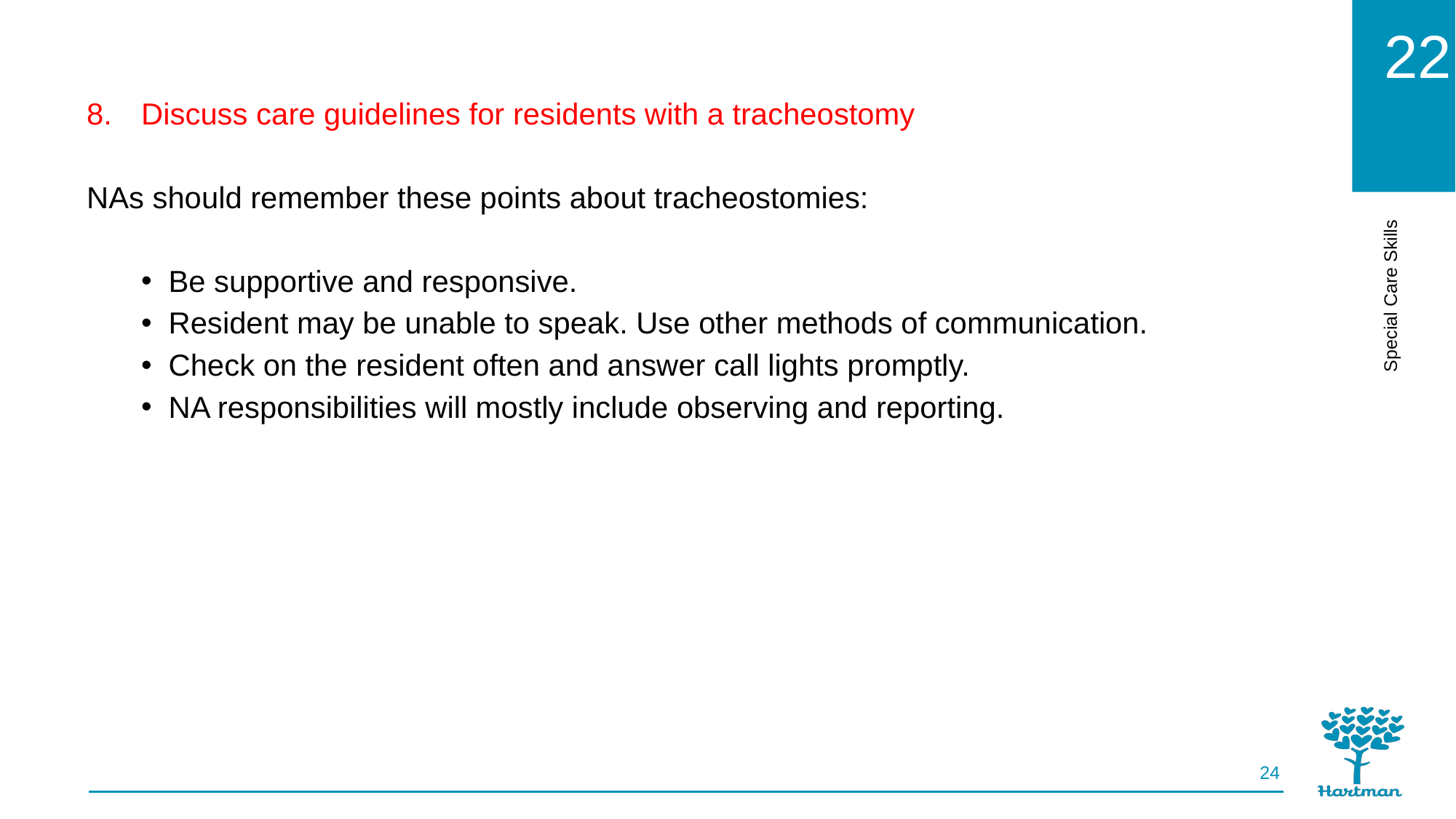

Discuss care guidelines for residents with a tracheostomy

NAs should remember these points about tracheostomies:

Be supportive and responsive.
Resident may be unable to speak. Use other methods of communication.
Check on the resident often and answer call lights promptly.
NA responsibilities will mostly include observing and reporting.

24